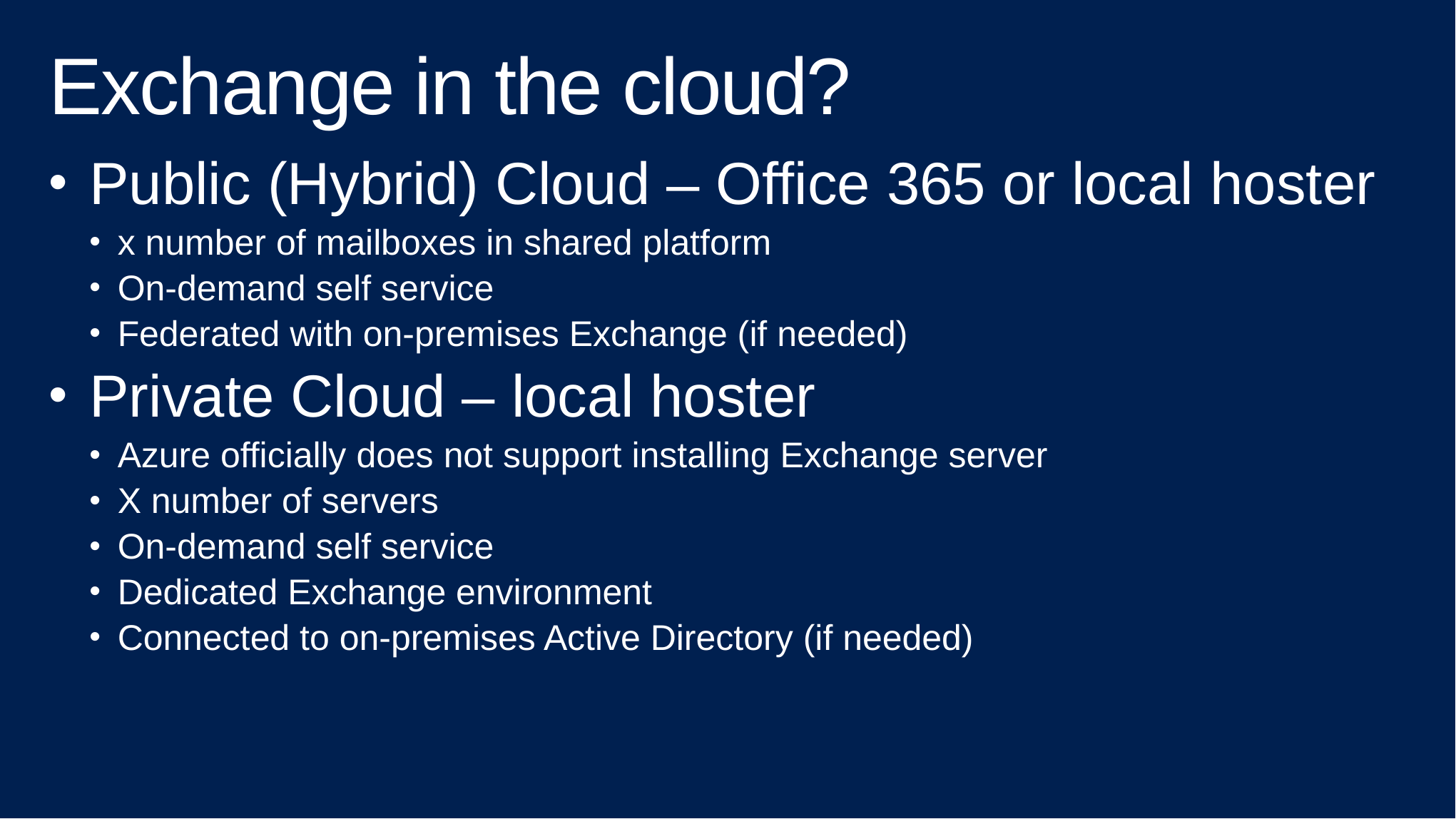

# Exchange in the cloud?
Public (Hybrid) Cloud – Office 365 or local hoster
x number of mailboxes in shared platform
On-demand self service
Federated with on-premises Exchange (if needed)
Private Cloud – local hoster
Azure officially does not support installing Exchange server
X number of servers
On-demand self service
Dedicated Exchange environment
Connected to on-premises Active Directory (if needed)